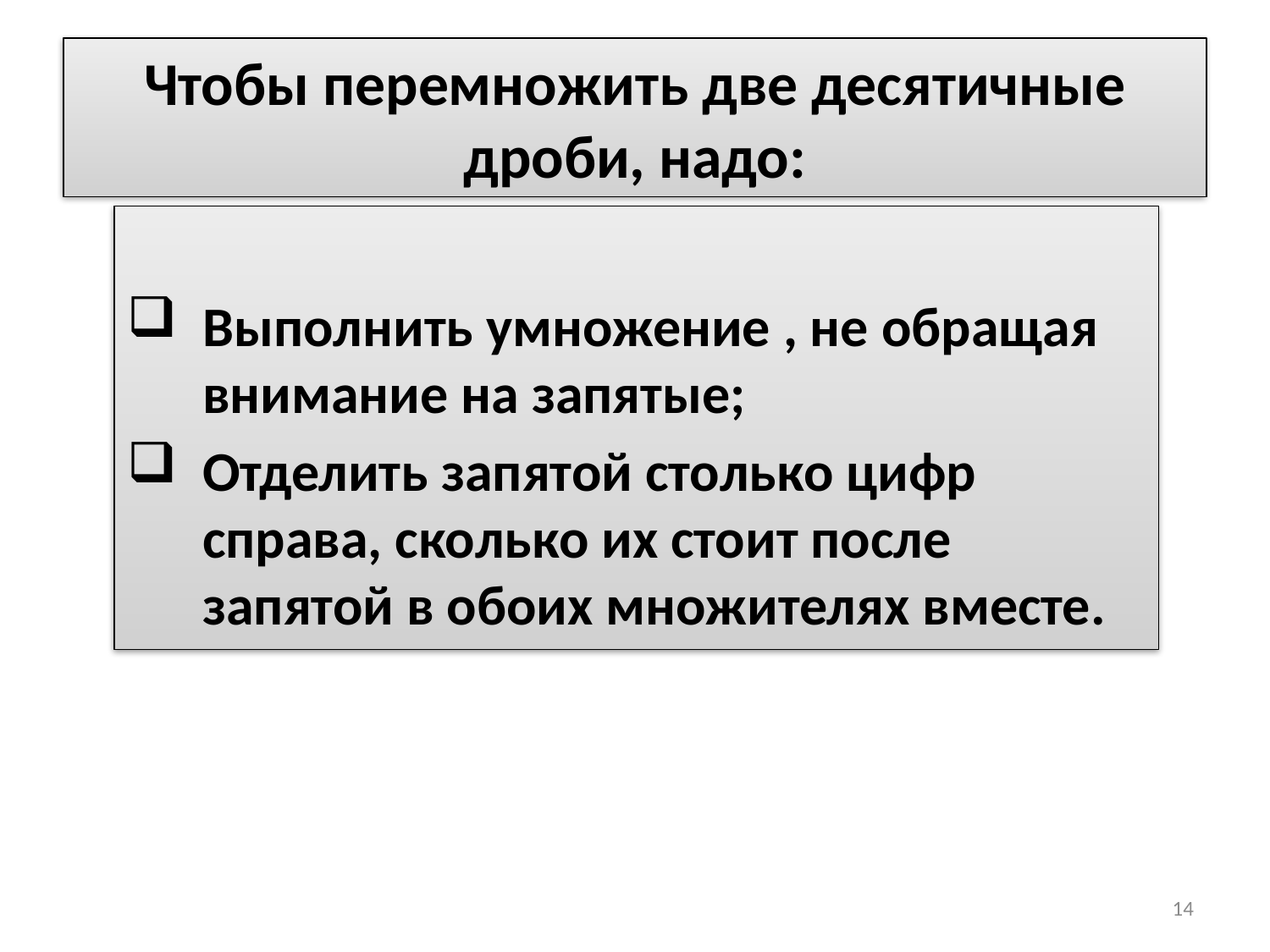

# Чтобы перемножить две десятичные дроби, надо:

Выполнить умножение , не обращая внимание на запятые;
Отделить запятой столько цифр справа, сколько их стоит после запятой в обоих множителях вместе.
14